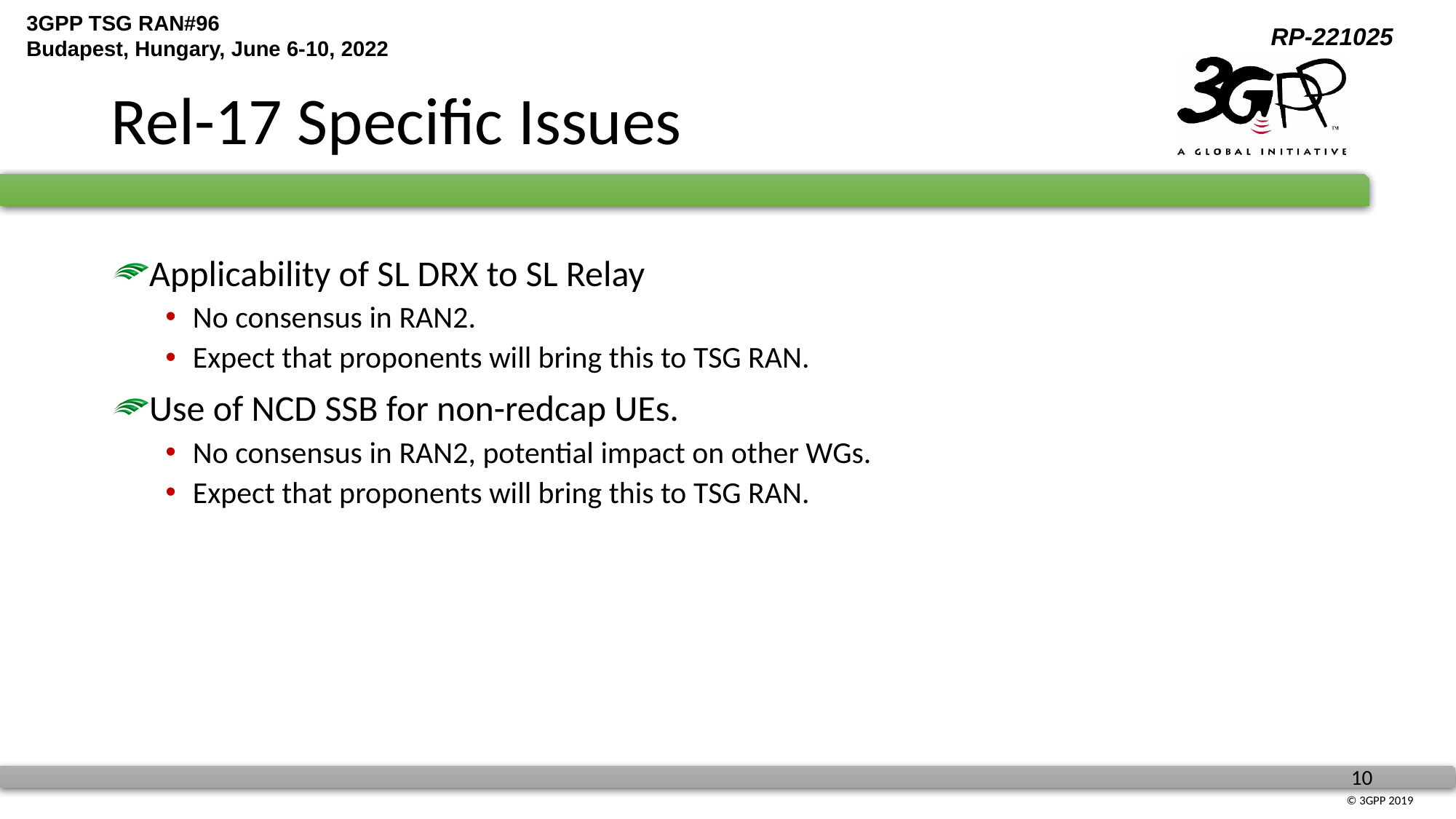

# Rel-17 Specific Issues
Applicability of SL DRX to SL Relay
No consensus in RAN2.
Expect that proponents will bring this to TSG RAN.
Use of NCD SSB for non-redcap UEs.
No consensus in RAN2, potential impact on other WGs.
Expect that proponents will bring this to TSG RAN.